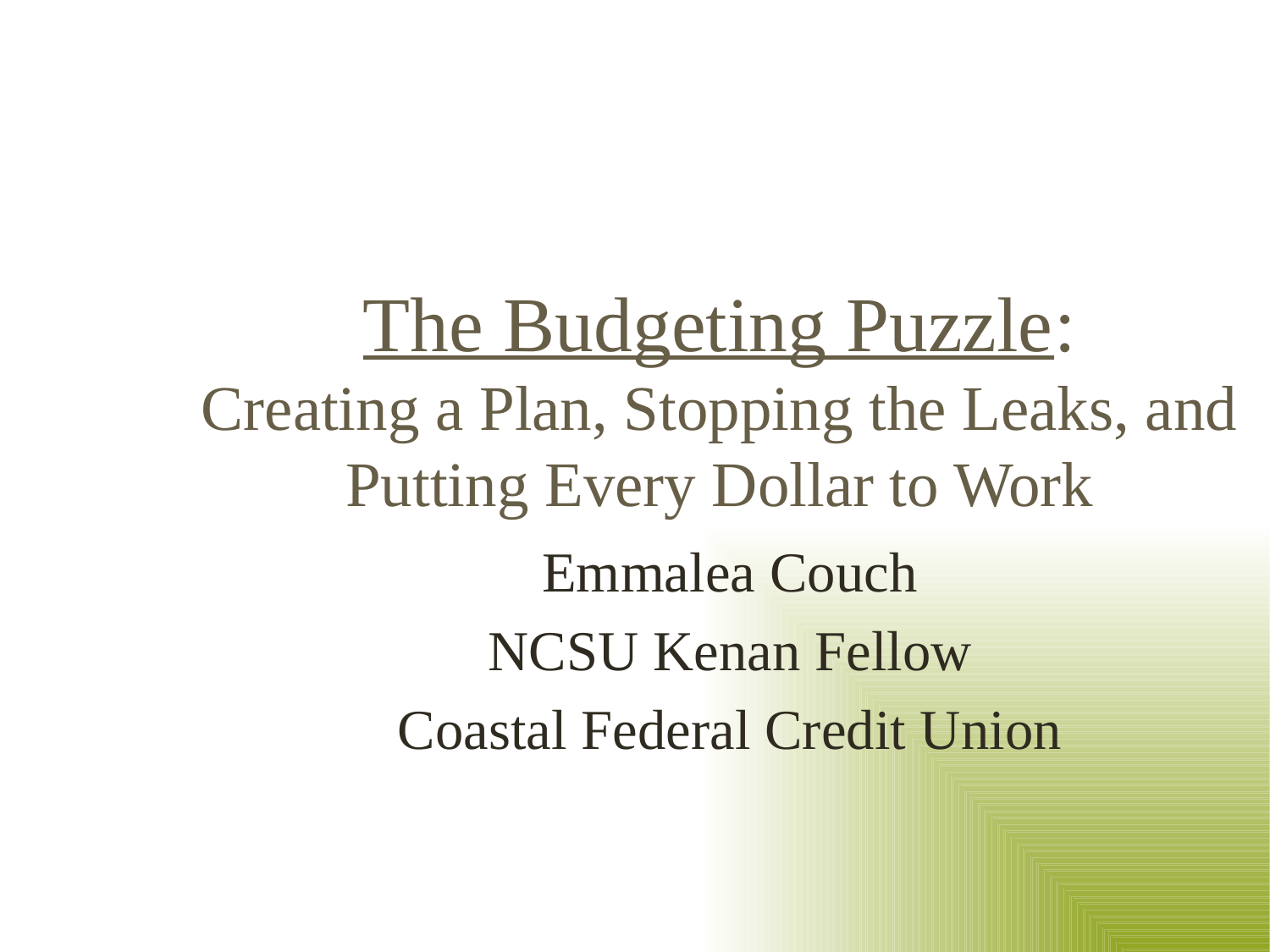

# The Budgeting Puzzle: Creating a Plan, Stopping the Leaks, and Putting Every Dollar to Work
Emmalea Couch
NCSU Kenan Fellow
Coastal Federal Credit Union